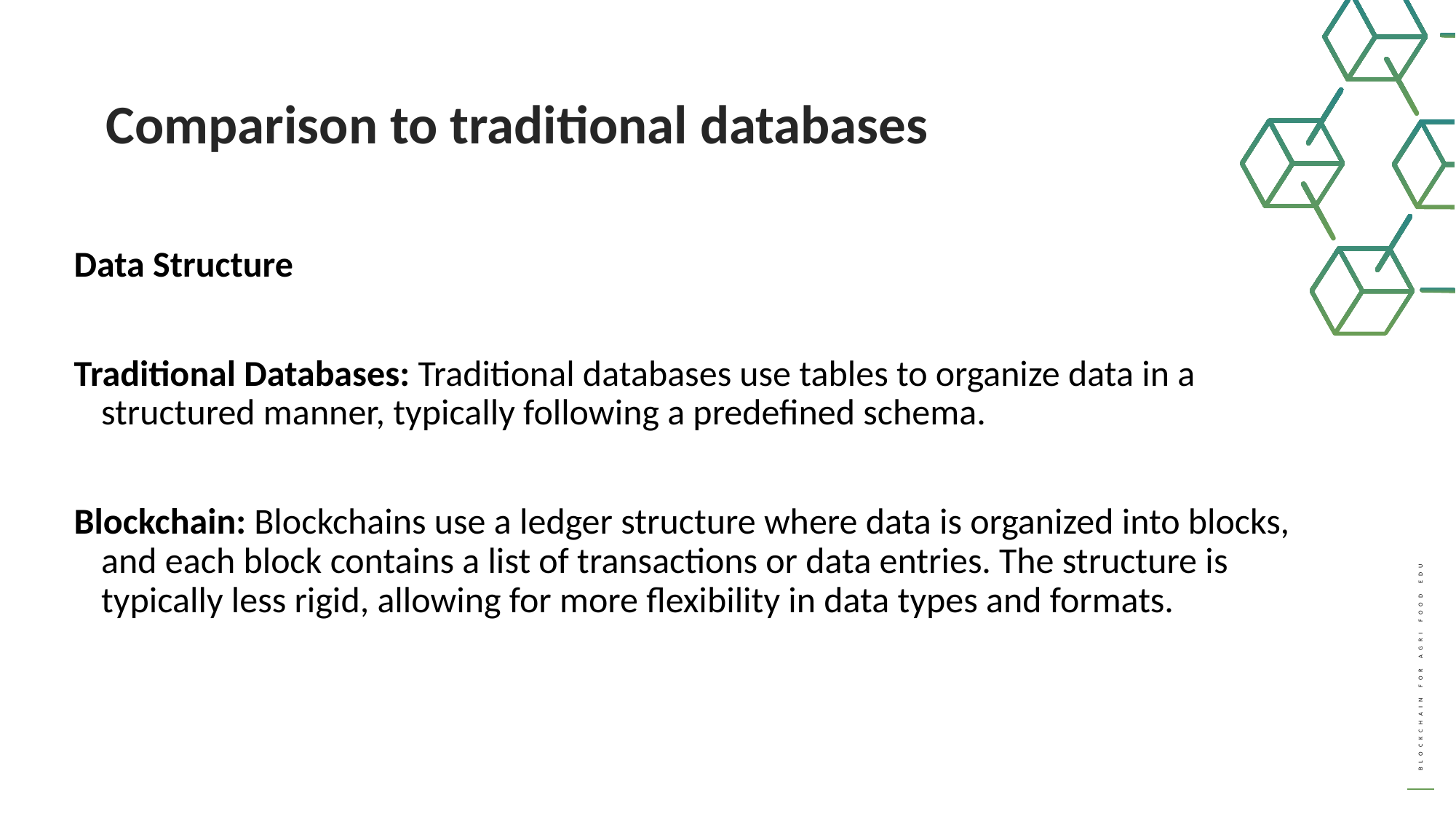

Comparison to traditional databases
Data Structure

Traditional Databases: Traditional databases use tables to organize data in a structured manner, typically following a predefined schema.

Blockchain: Blockchains use a ledger structure where data is organized into blocks, and each block contains a list of transactions or data entries. The structure is typically less rigid, allowing for more flexibility in data types and formats.